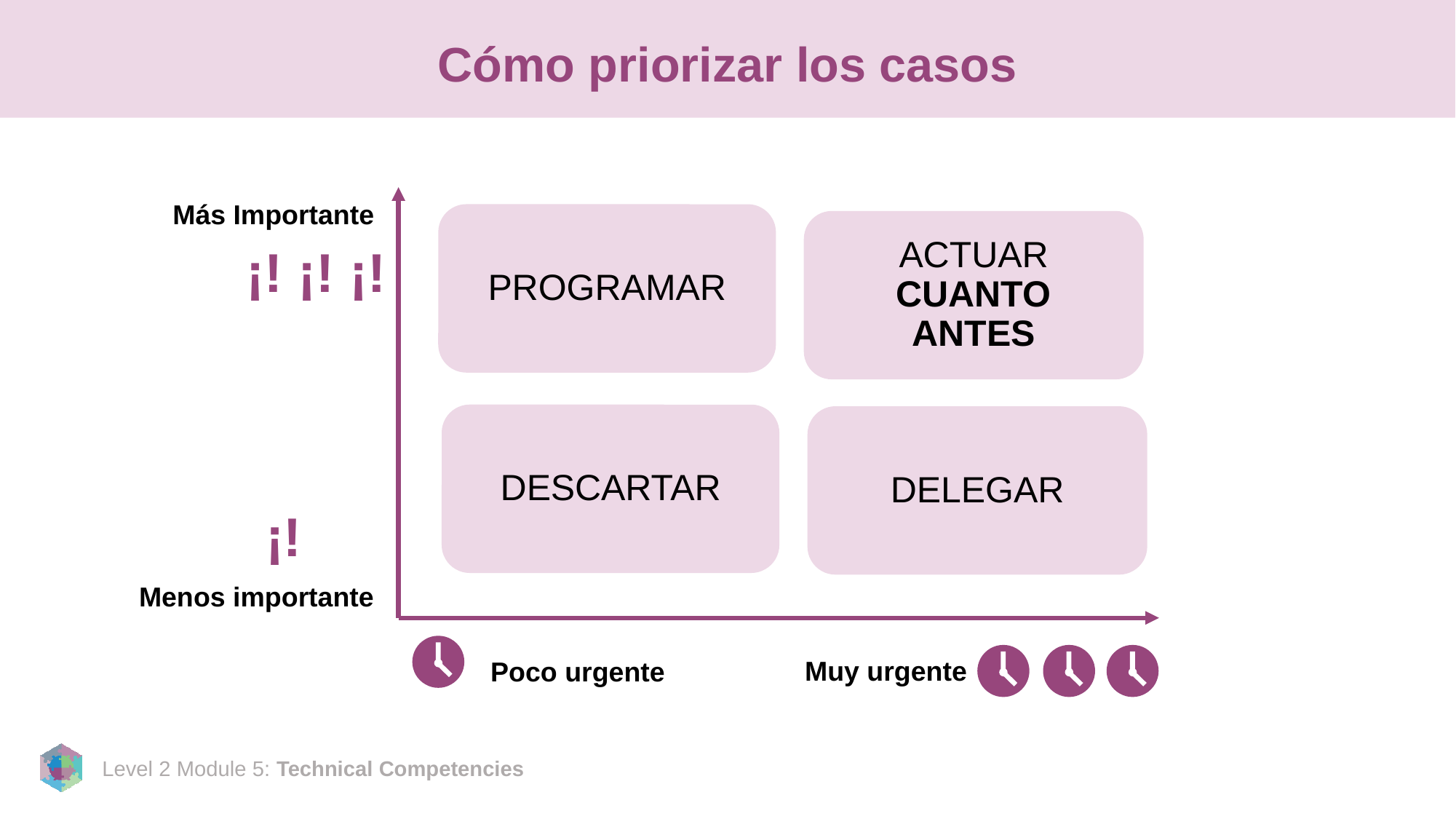

# Cómo priorizar los casos
Más Importante

PROGRAMAR

ACTUAR CUANTO ANTES
¡! ¡! ¡!

DESCARTAR

DELEGAR
¡!
Menos importante

Muy urgente
Poco urgente